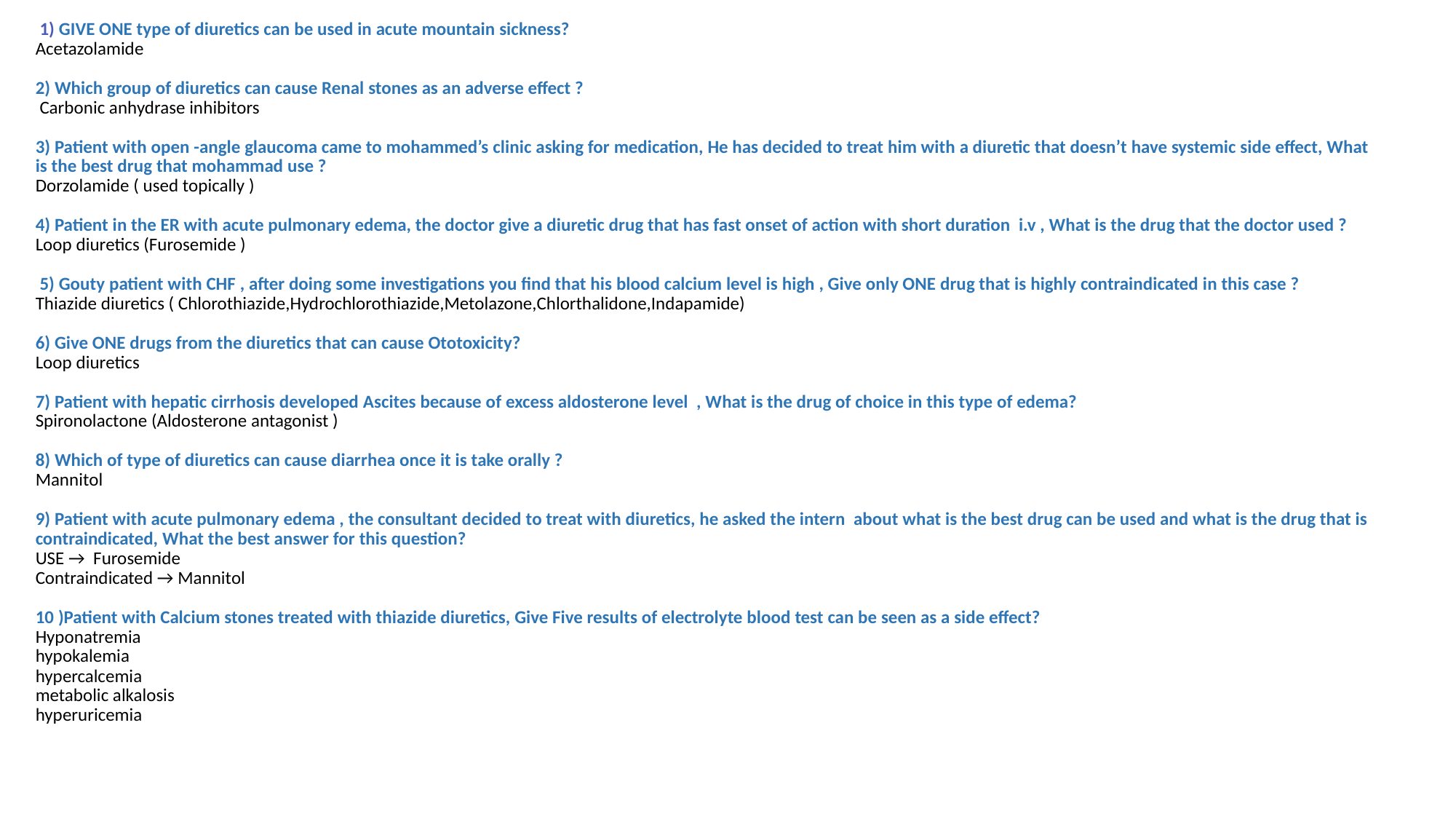

1) GIVE ONE type of diuretics can be used in acute mountain sickness?
Acetazolamide

2) Which group of diuretics can cause Renal stones as an adverse effect ?
 Carbonic anhydrase inhibitors

3) Patient with open -angle glaucoma came to mohammed’s clinic asking for medication, He has decided to treat him with a diuretic that doesn’t have systemic side effect, What is the best drug that mohammad use ?
Dorzolamide ( used topically )

4) Patient in the ER with acute pulmonary edema, the doctor give a diuretic drug that has fast onset of action with short duration  i.v , What is the drug that the doctor used ?
Loop diuretics (Furosemide )

 5) Gouty patient with CHF , after doing some investigations you find that his blood calcium level is high , Give only ONE drug that is highly contraindicated in this case ?
Thiazide diuretics ( Chlorothiazide,Hydrochlorothiazide,Metolazone,Chlorthalidone,Indapamide)

6) Give ONE drugs from the diuretics that can cause Ototoxicity?
Loop diuretics

7) Patient with hepatic cirrhosis developed Ascites because of excess aldosterone level  , What is the drug of choice in this type of edema?
Spironolactone (Aldosterone antagonist )

8) Which of type of diuretics can cause diarrhea once it is take orally ?
Mannitol

9) Patient with acute pulmonary edema , the consultant decided to treat with diuretics, he asked the intern  about what is the best drug can be used and what is the drug that is contraindicated, What the best answer for this question?
USE →  Furosemide
Contraindicated → Mannitol

10 )Patient with Calcium stones treated with thiazide diuretics, Give Five results of electrolyte blood test can be seen as a side effect?
Hyponatremia
hypokalemia
hypercalcemia
metabolic alkalosis
hyperuricemia